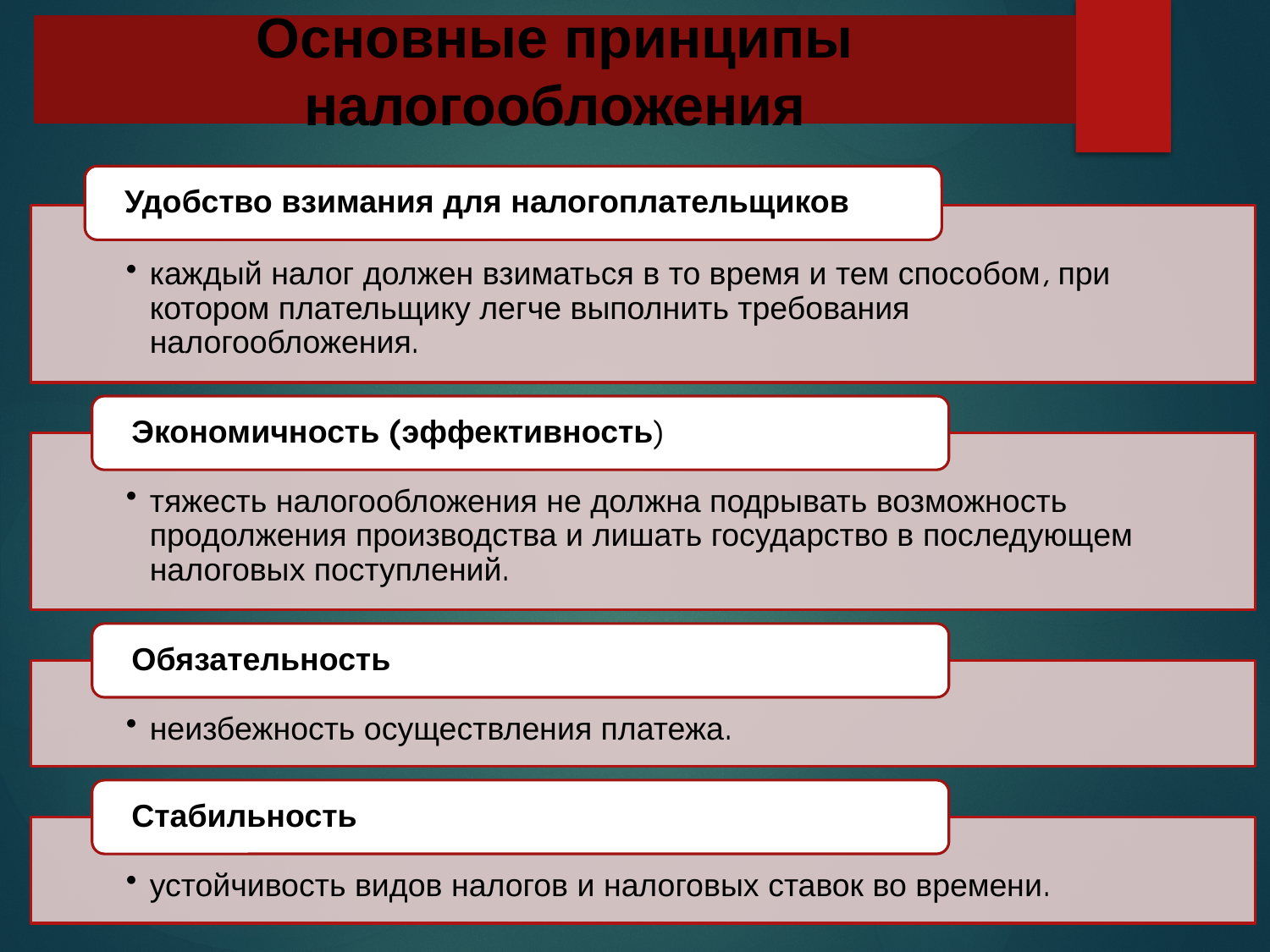

Основные принципы налогообложения
каждый налог должен взиматься в то время и тем способом, при котором плательщику легче выполнить требования налогообложения.
Удобство взимания для налогоплательщиков
тяжесть налогообложения не должна подры­вать возможность продолжения производства и лишать государство в последующем налоговых поступлений.
Экономичность (эффективность)
неизбежность осуществления платежа.
Обязательность
устойчивость видов налогов и налоговых ставок во времени.
Стабильность